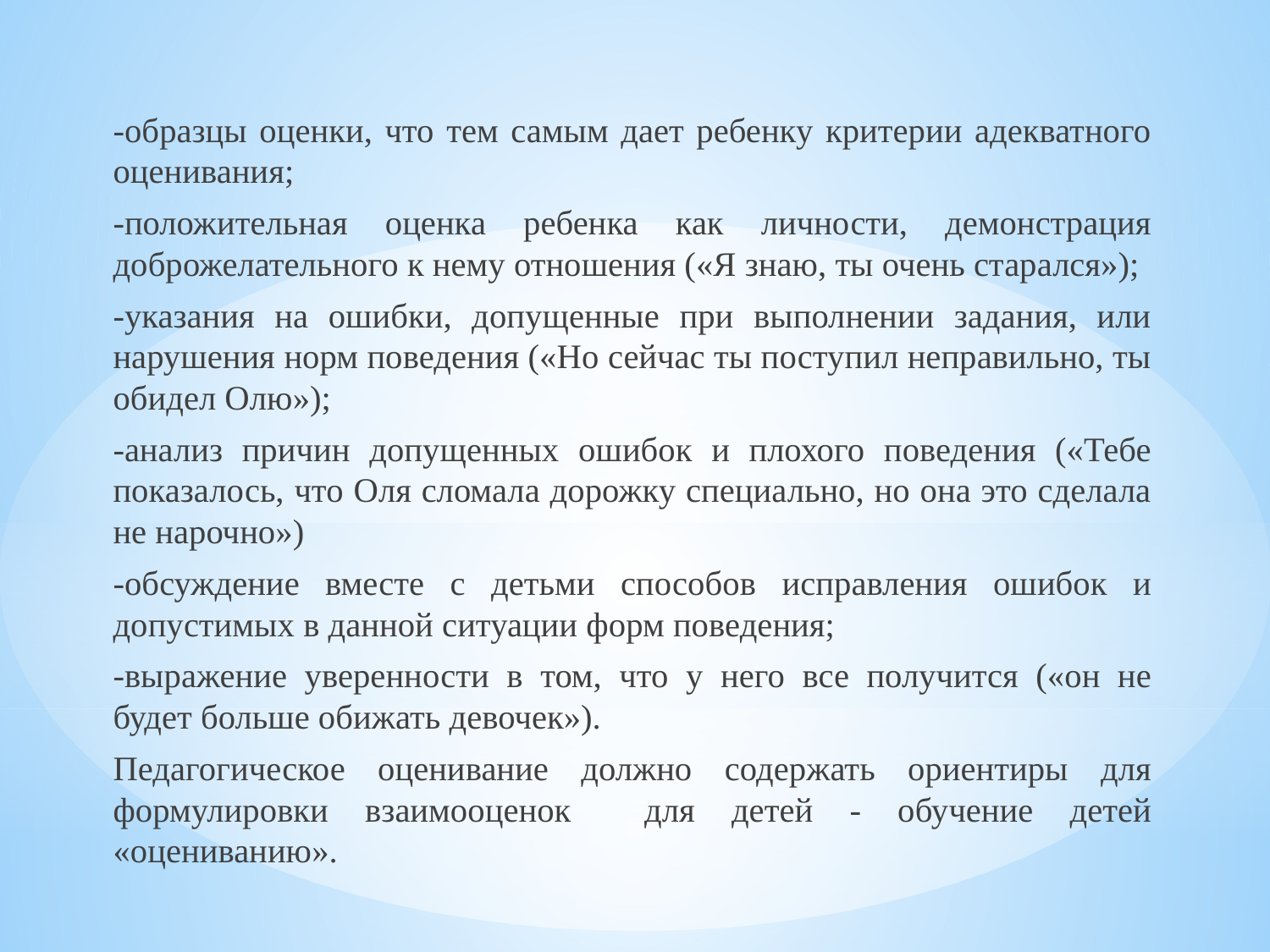

-образцы оценки, что тем самым дает ребенку критерии адекватного оценивания;
-положительная оценка ребенка как личности, демонстрация доброжелательного к нему отношения («Я знаю, ты очень старался»);
-указания на ошибки, допущенные при выполнении задания, или нарушения норм поведения («Но сейчас ты поступил неправильно, ты обидел Олю»);
-анализ причин допущенных ошибок и плохого поведения («Тебе показалось, что Оля сломала дорожку специально, но она это сделала не нарочно»)
-обсуждение вместе с детьми способов исправления ошибок и допустимых в данной ситуации форм поведения;
-выражение уверенности в том, что у него все получится («он не будет больше обижать девочек»).
Педагогическое оценивание должно содержать ориентиры для формулировки взаимооценок  для детей - обучение детей «оцениванию».